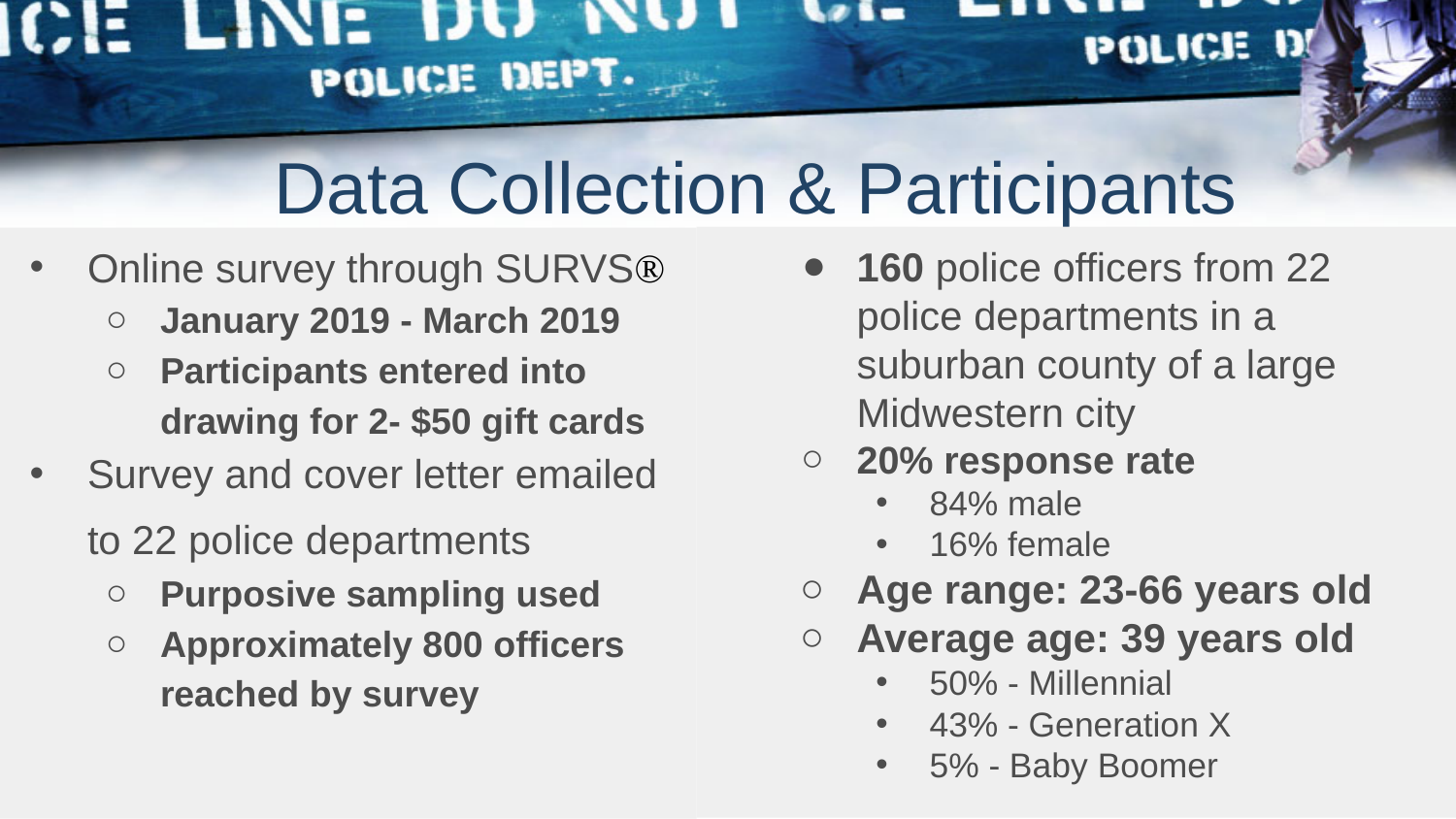

# Data Collection & Participants
160 police officers from 22 police departments in a suburban county of a large Midwestern city
20% response rate
84% male
16% female
Age range: 23-66 years old
Average age: 39 years old
50% - Millennial
43% - Generation X
5% - Baby Boomer
Online survey through SURVS®
January 2019 - March 2019
Participants entered into drawing for 2- $50 gift cards
Survey and cover letter emailed to 22 police departments
Purposive sampling used
Approximately 800 officers reached by survey